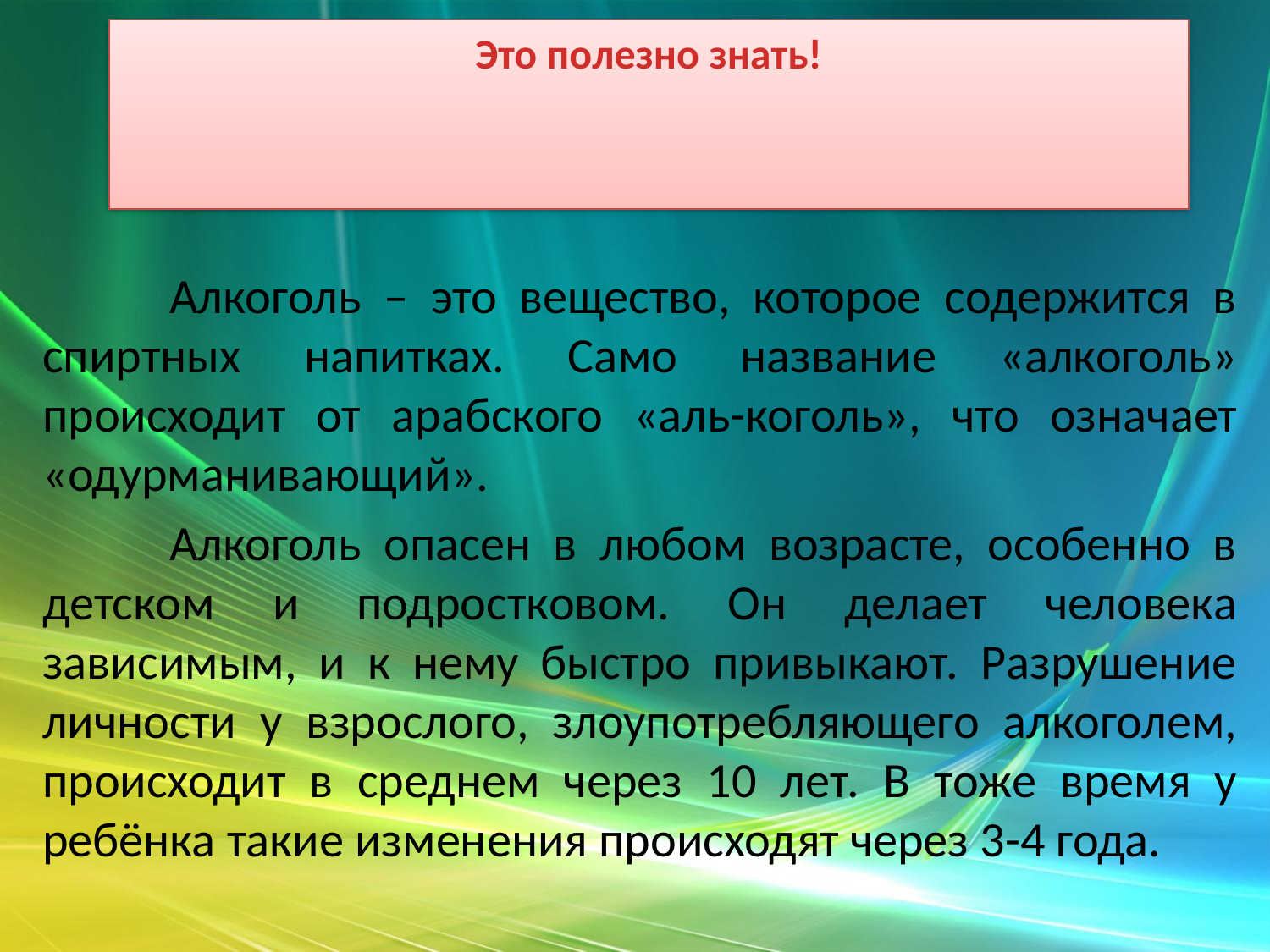

# Это полезно знать!
	Алкоголь – это вещество, которое содержится в спиртных напитках. Само название «алкоголь» происходит от арабского «аль-коголь», что означает «одурманивающий».
	Алкоголь опасен в любом возрасте, особенно в детском и подростковом. Он делает человека зависимым, и к нему быстро привыкают. Разрушение личности у взрослого, злоупотребляющего алкоголем, происходит в среднем через 10 лет. В тоже время у ребёнка такие изменения происходят через 3-4 года.